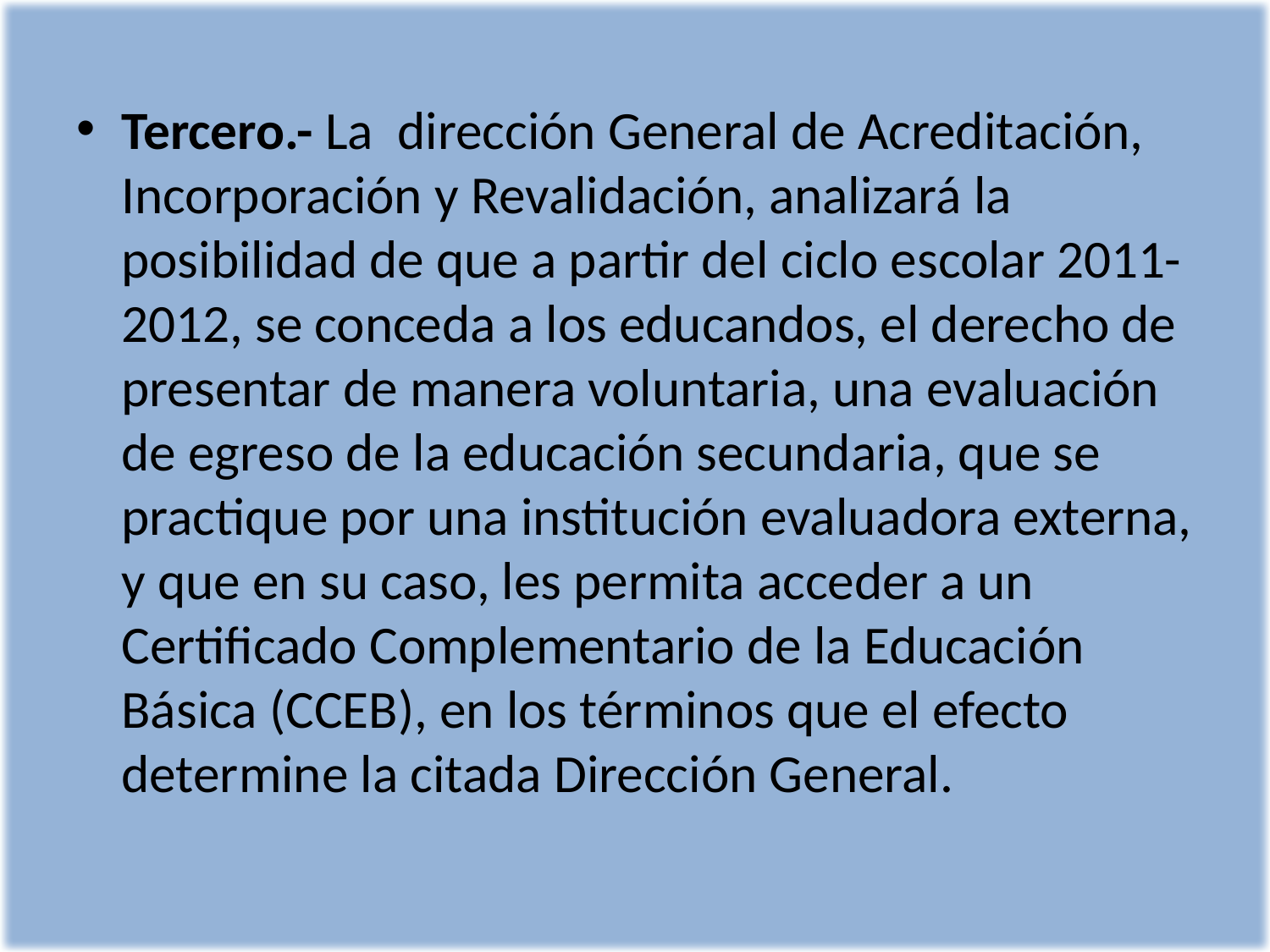

Tercero.- La  dirección General de Acreditación, Incorporación y Revalidación, analizará la posibilidad de que a partir del ciclo escolar 2011-2012, se conceda a los educandos, el derecho de presentar de manera voluntaria, una evaluación de egreso de la educación secundaria, que se practique por una institución evaluadora externa, y que en su caso, les permita acceder a un Certificado Complementario de la Educación Básica (CCEB), en los términos que el efecto determine la citada Dirección General.